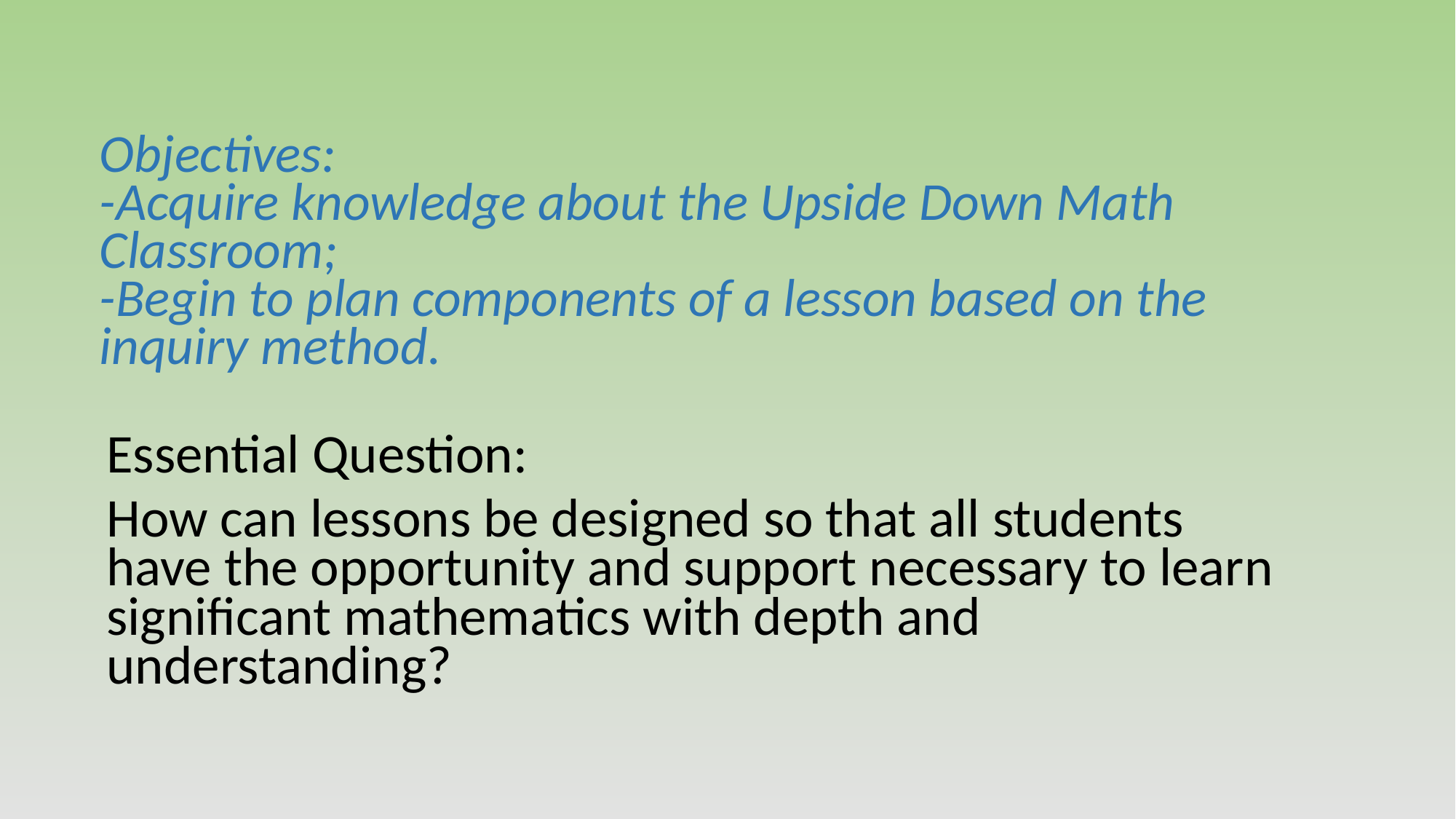

# Objectives: -Acquire knowledge about the Upside Down Math Classroom; -Begin to plan components of a lesson based on the inquiry method.
Essential Question:
How can lessons be designed so that all students have the opportunity and support necessary to learn significant mathematics with depth and understanding?